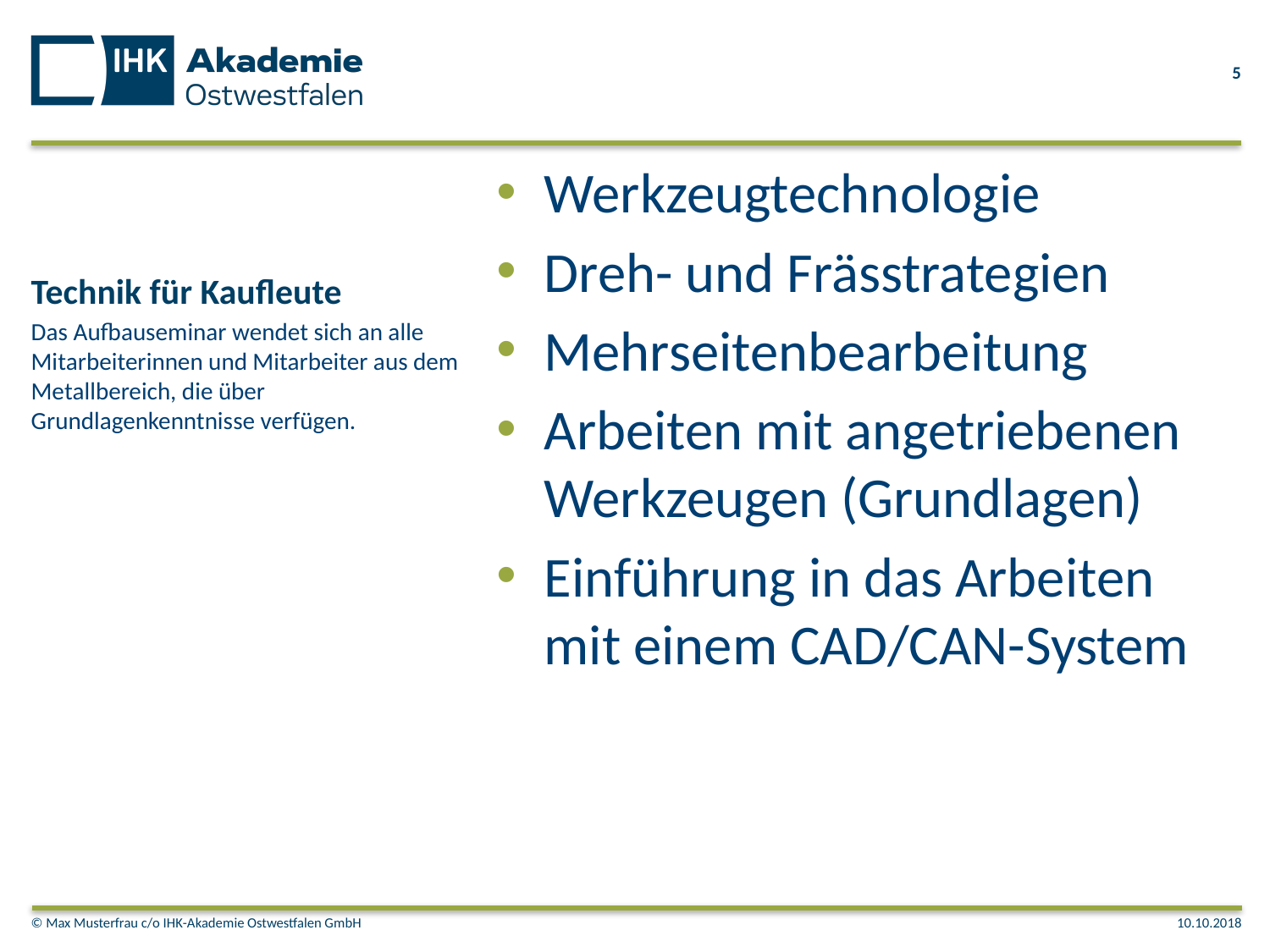

5
# Technik für Kaufleute
Werkzeugtechnologie
Dreh- und Frässtrategien
Mehrseitenbearbeitung
Arbeiten mit angetriebenen Werkzeugen (Grundlagen)
Einführung in das Arbeiten mit einem CAD/CAN-System
Das Aufbauseminar wendet sich an alle Mitarbeiterinnen und Mitarbeiter aus dem Metallbereich, die über Grundlagenkenntnisse verfügen.

© Max Musterfrau c/o IHK-Akademie Ostwestfalen GmbH
10.10.2018